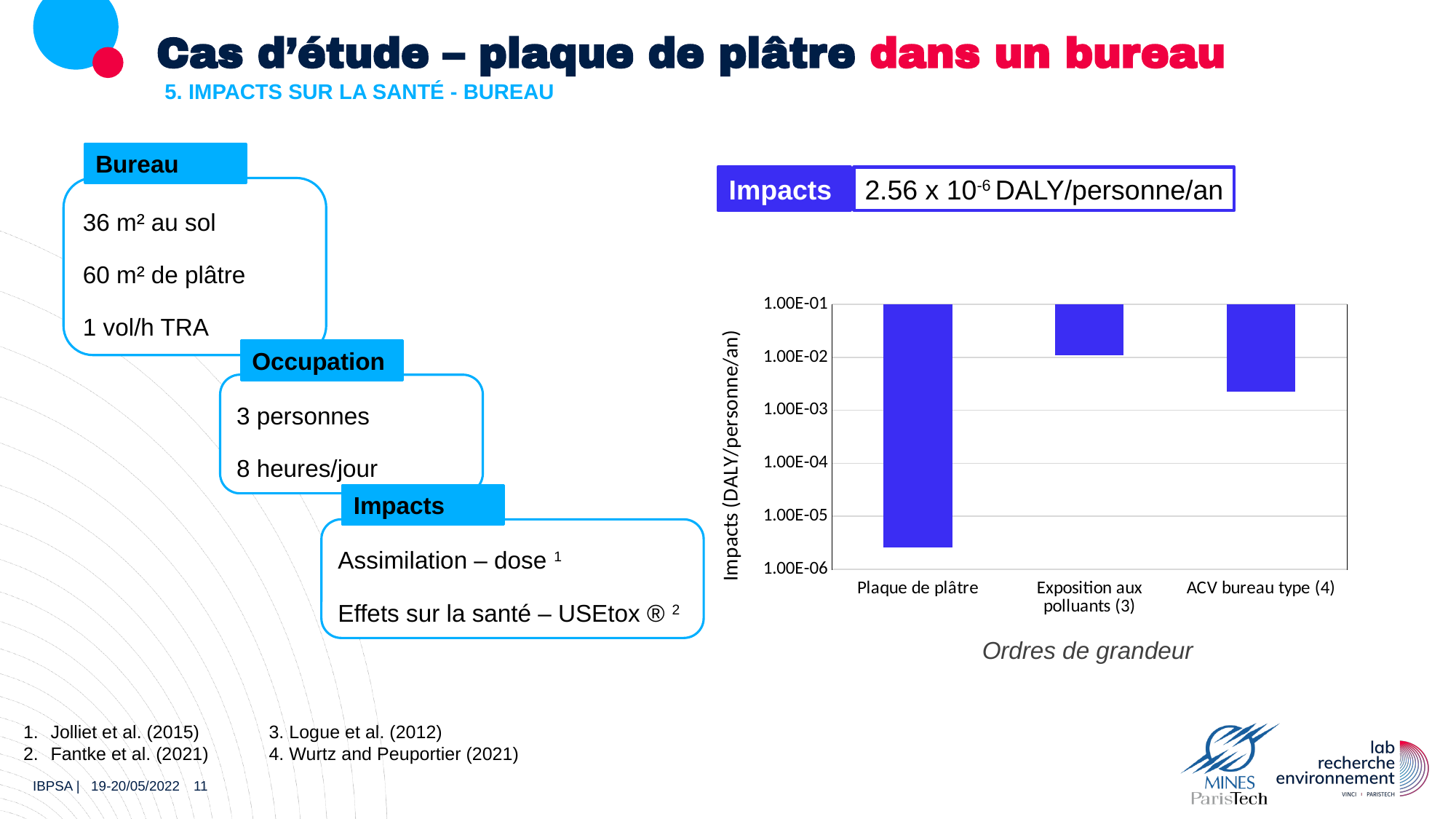

Cas d’étude – plaque de plâtre dans un bureau
5. Impacts sur la santé - Bureau
Bureau
Impacts
2.56 x 10-6 DALY/personne/an
36 m² au sol
60 m² de plâtre
1 vol/h TRA

### Chart

| Category |  |
|---|---|
| Plaque de plâtre | 2.56e-06 |
| Exposition aux polluants (3) | 0.011 |
| ACV bureau type (4) | 0.00228 |
Occupation
3 personnes
8 heures/jour
Impacts
Assimilation – dose 1
Effets sur la santé – USEtox ® 2
Ordres de grandeur
Jolliet et al. (2015) 	3. Logue et al. (2012)
Fantke et al. (2021) 	4. Wurtz and Peuportier (2021)
11
IBPSA |   19-20/05/2022